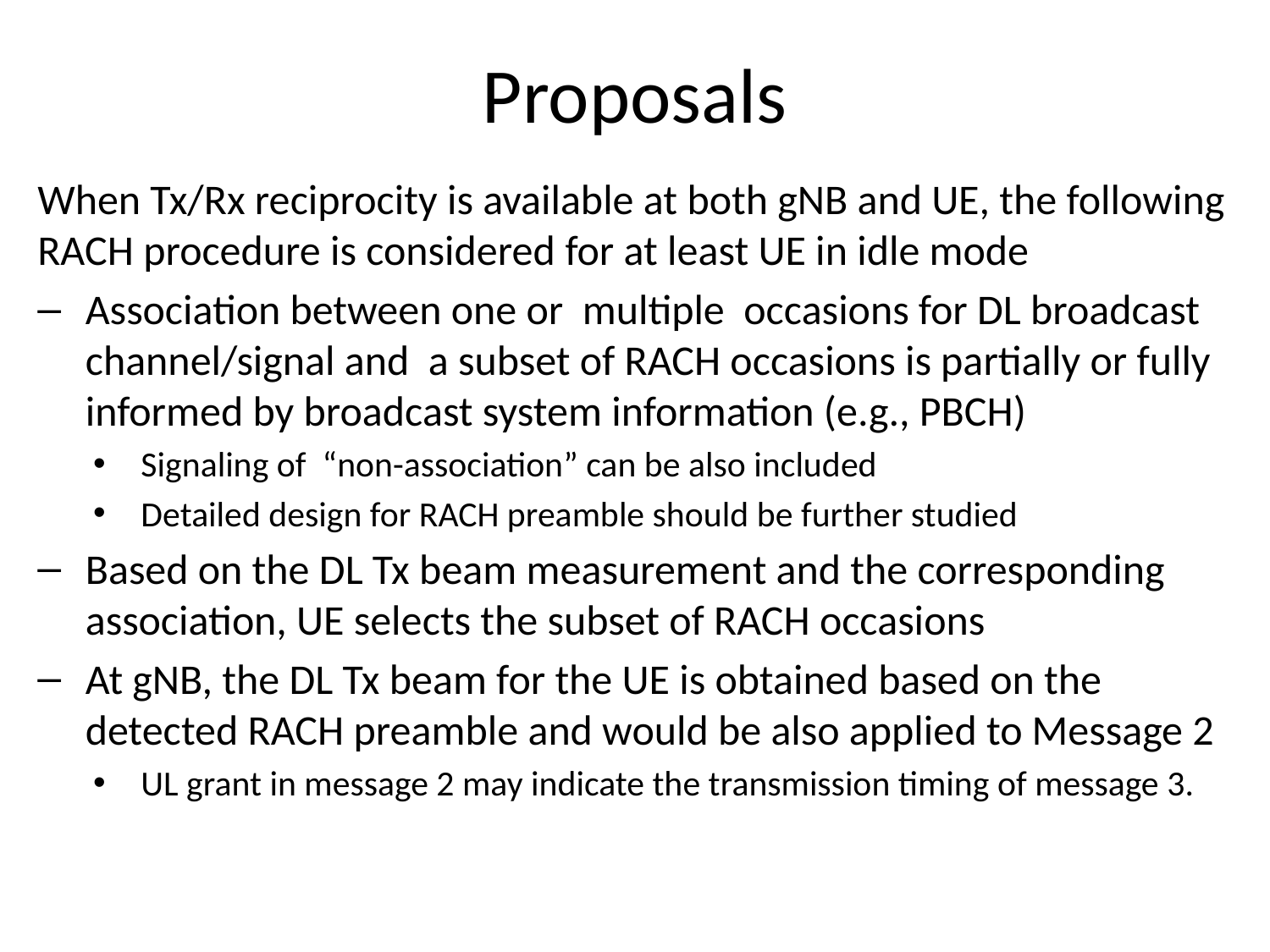

# Proposals
When Tx/Rx reciprocity is available at both gNB and UE, the following RACH procedure is considered for at least UE in idle mode
Association between one or  multiple  occasions for DL broadcast channel/signal and  a subset of RACH occasions is partially or fully informed by broadcast system information (e.g., PBCH)
Signaling of  “non-association” can be also included
Detailed design for RACH preamble should be further studied
Based on the DL Tx beam measurement and the corresponding association, UE selects the subset of RACH occasions
At gNB, the DL Tx beam for the UE is obtained based on the detected RACH preamble and would be also applied to Message 2
UL grant in message 2 may indicate the transmission timing of message 3.